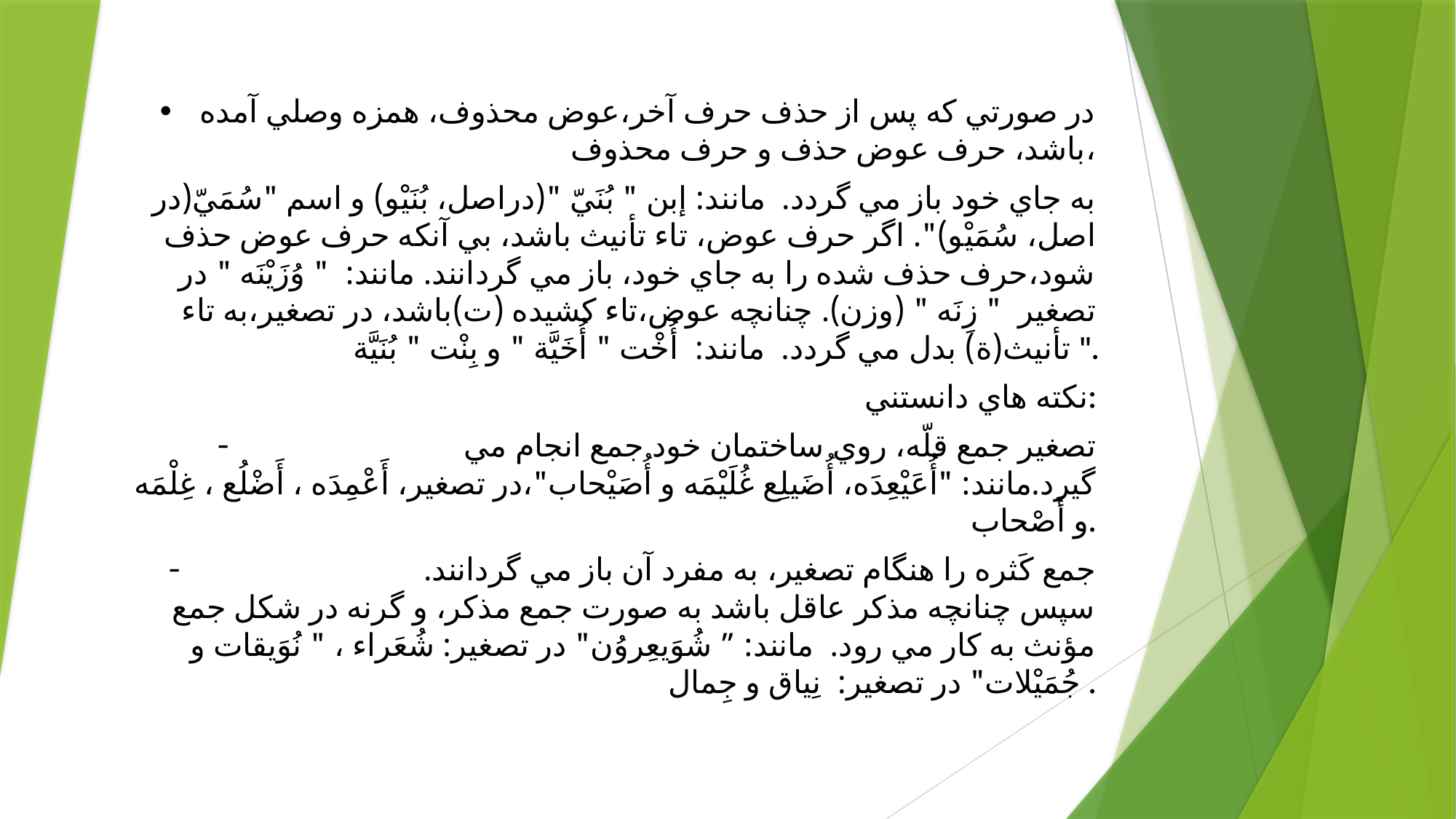

#
•   در صورتي كه پس از حذف حرف آخر،عوض محذوف، همزه وصلي آمده باشد، حرف عوض حذف و حرف محذوف،
به جاي خود باز مي گردد.  مانند: ﺇبن " بُنَيّ "(دراصل، بُنَيْو) و اسم "سُمَيّ(در اصل، سُمَيْو)". اگر حرف عوض، تاء تأنيث باشد، بي آنكه حرف عوض حذف شود،حرف حذف شده را به جاي خود، باز مي گردانند. مانند:  " وُزَيْنَه " در تصغير  " زِنَه " (وزن). چنانچه عوض،تاء كشيده (ت)باشد، در تصغير،به تاء تأنيث(ة) بدل مي گردد.  مانند:  أُخْت " أُخَيَّة " و بِنْت " بُنَيَّة ".
نكته هاي دانستني:
-                            تصغير جمع قلّه، روي ساختمان خود جمع انجام مي گيرد.مانند: "أُعَيْعِدَه، أُضَيلِع غُلَيْمَه و أُصَيْحاب"،در تصغير، أَعْمِدَه ، أَضْلُع ، غِلْمَه و أَصْحاب.
-                             جمع كَثره را هنگام تصغير، به مفرد آن باز مي گردانند. سپس چنانچه مذكر عاقل باشد به صورت جمع مذكر، و گرنه در شكل جمع مؤنث به كار مي رود.  مانند: ” شُوَيعِروُن" در تصغير: شُعَراء ، " نُوَيقات و جُمَيْلات" در تصغير:  نِياق و جِمال .